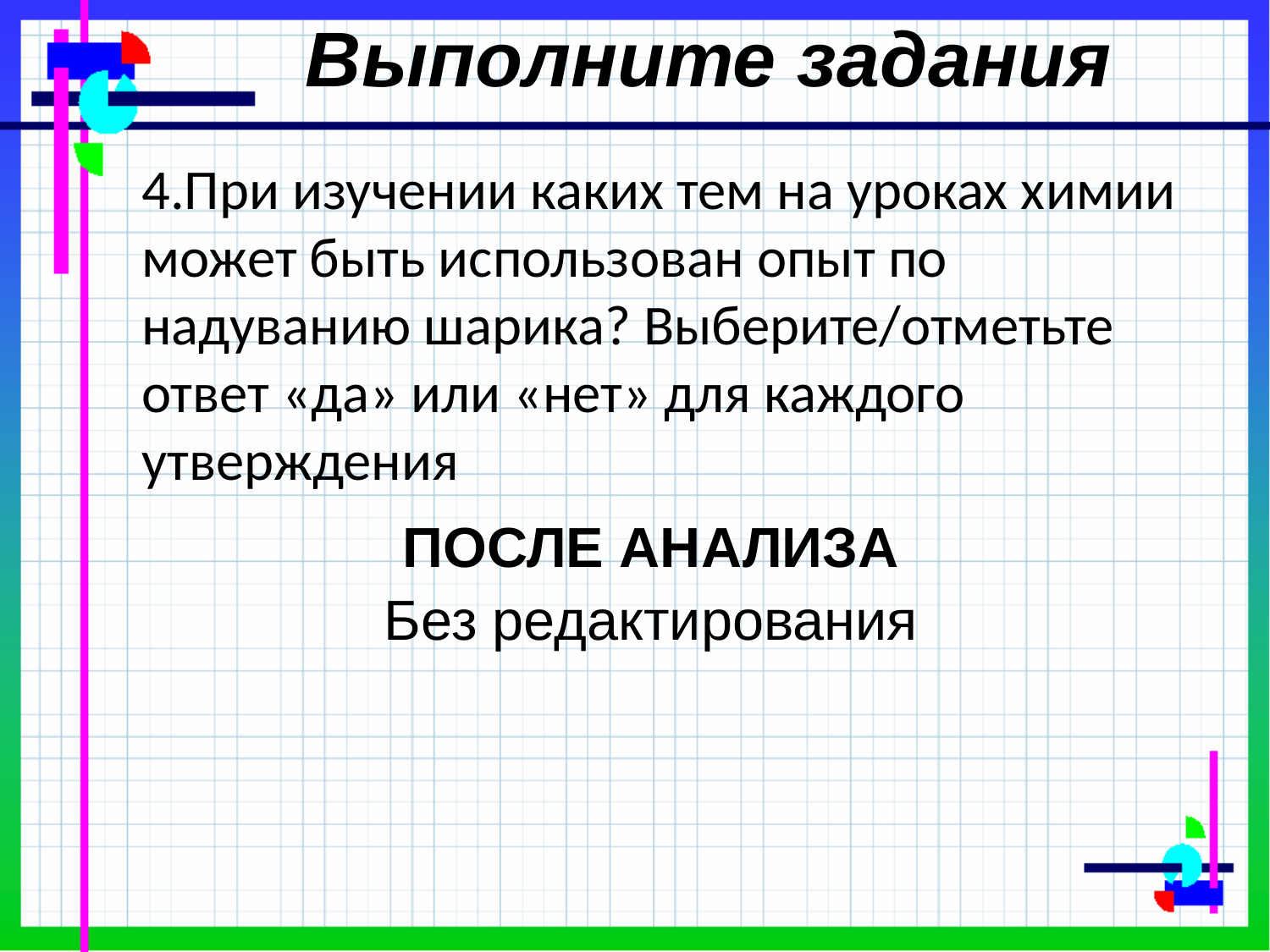

# Выполните задания
4.При изучении каких тем на уроках химии может быть использован опыт по надуванию шарика? Выберите/отметьте ответ «да» или «нет» для каждого утверждения

ПОСЛЕ АНАЛИЗА
Без редактирования